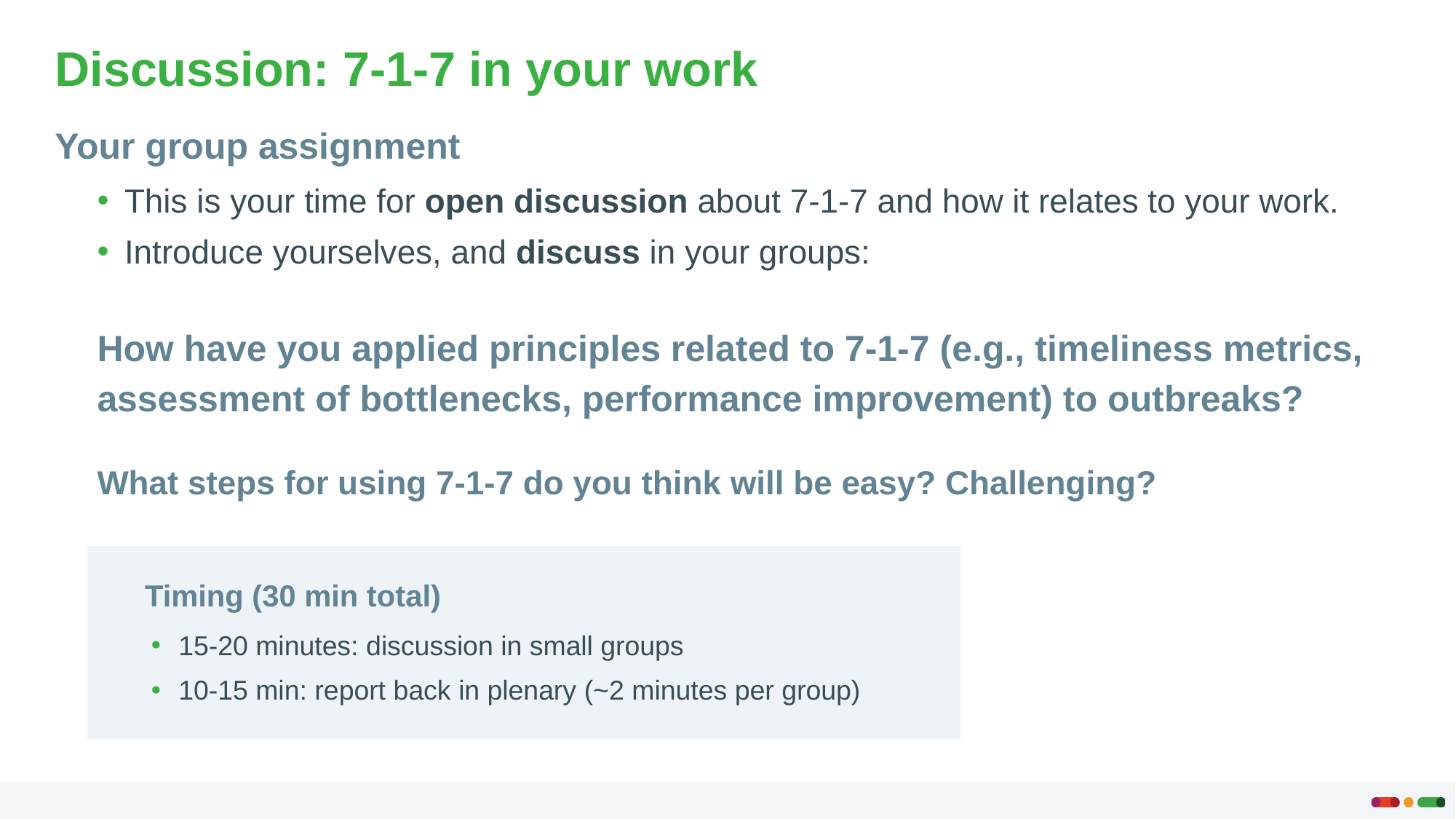

# Discussion: 7-1-7 in your work
Your group assignment
This is your time for open discussion about 7-1-7 and how it relates to your work.
Introduce yourselves, and discuss in your groups:

How have you applied principles related to 7-1-7 (e.g., timeliness metrics, assessment of bottlenecks, performance improvement) to outbreaks?

What steps for using 7-1-7 do you think will be easy? Challenging?

Timing (30 min total)
15-20 minutes: discussion in small groups
10-15 min: report back in plenary (~2 minutes per group)